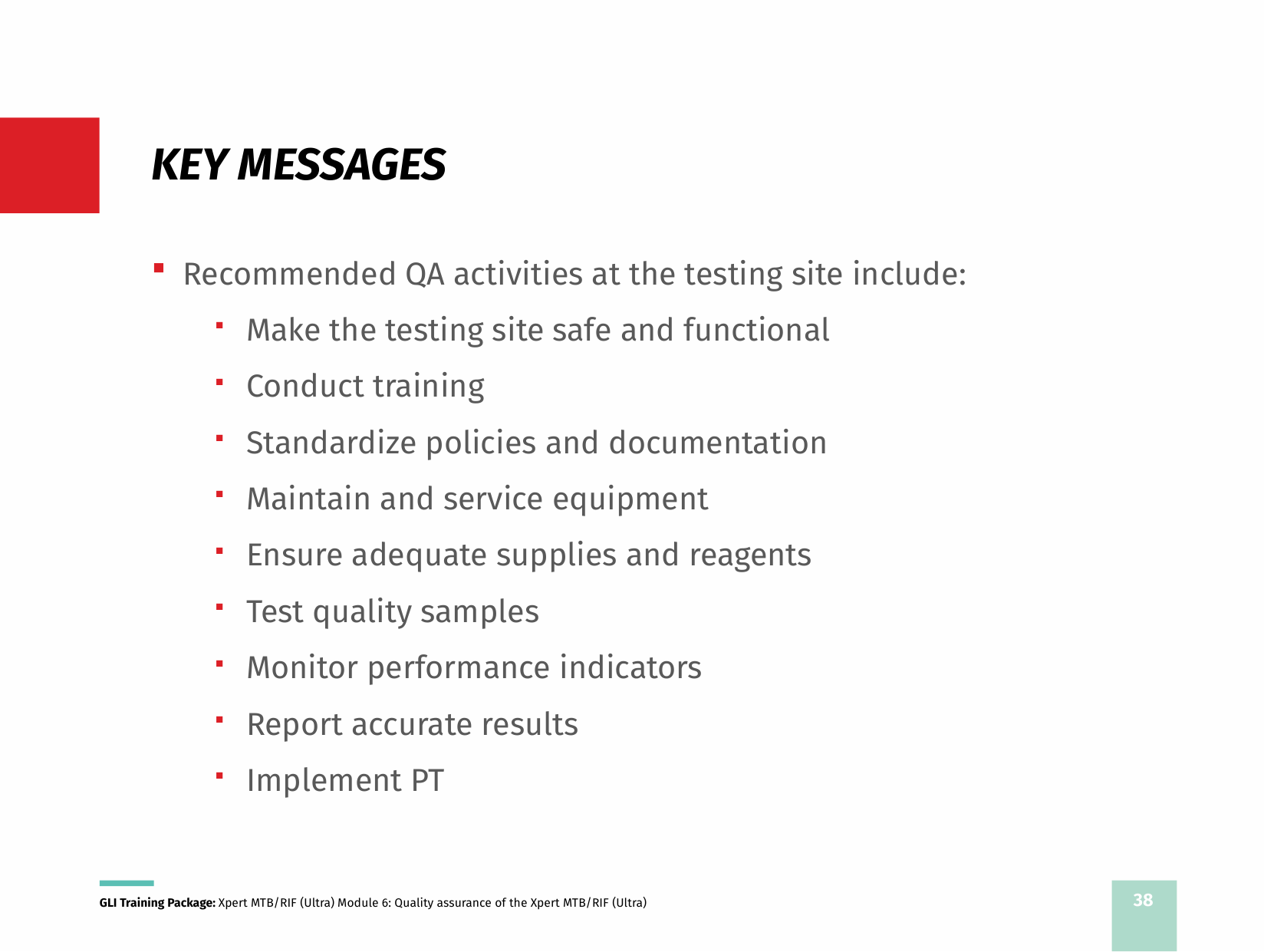

# KEY MESSAGES
Recommended QA activities at the testing site include:
Make the testing site safe and functional
Conduct training
Standardize policies and documentation
Maintain and service equipment
Ensure adequate supplies and reagents
Test quality samples
Monitor performance indicators
Report accurate results
Implement PT